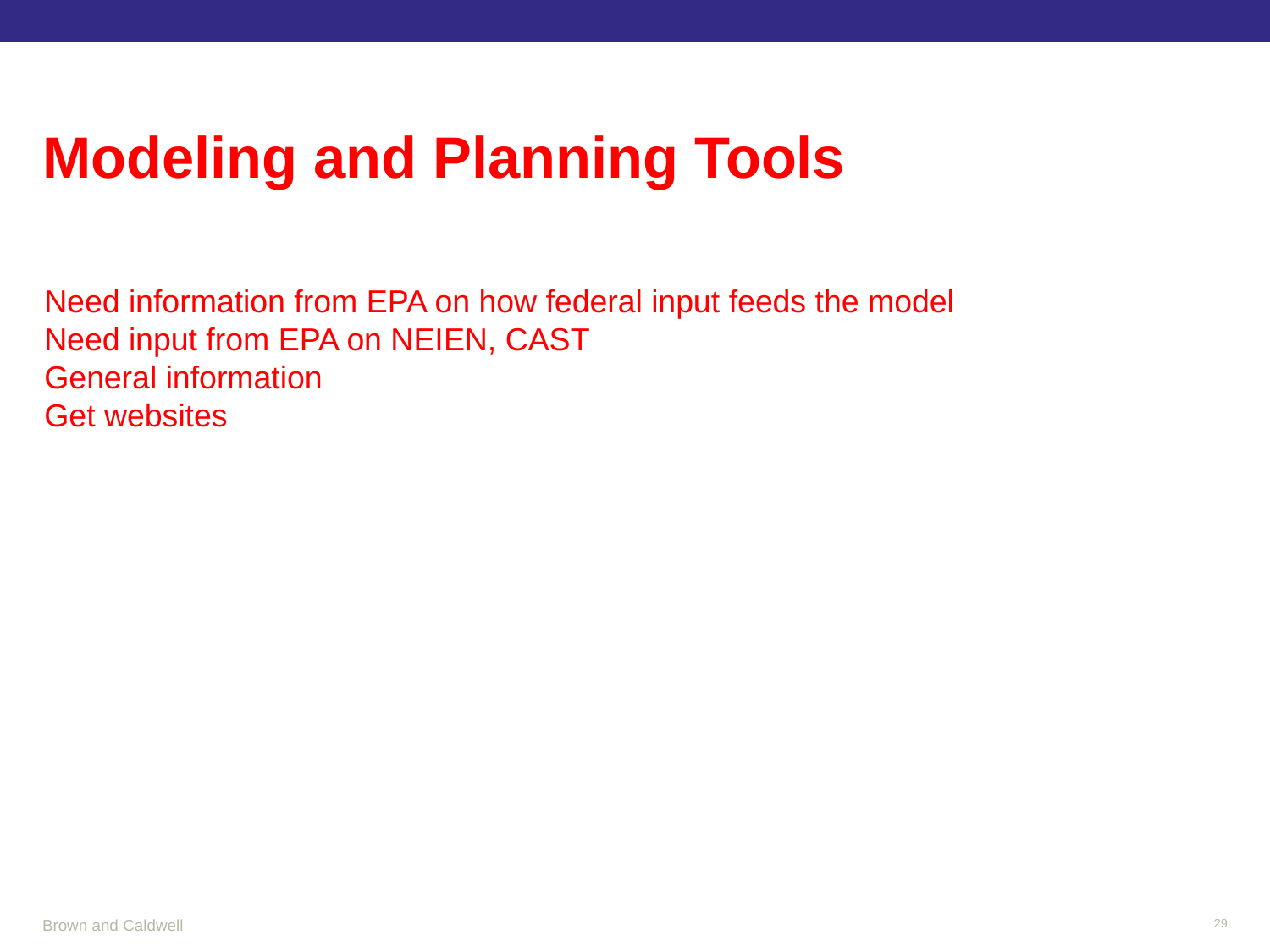

Modeling and Planning Tools
Need information from EPA on how federal input feeds the model
Need input from EPA on NEIEN, CAST
General information
Get websites

29
Brown and Caldwell